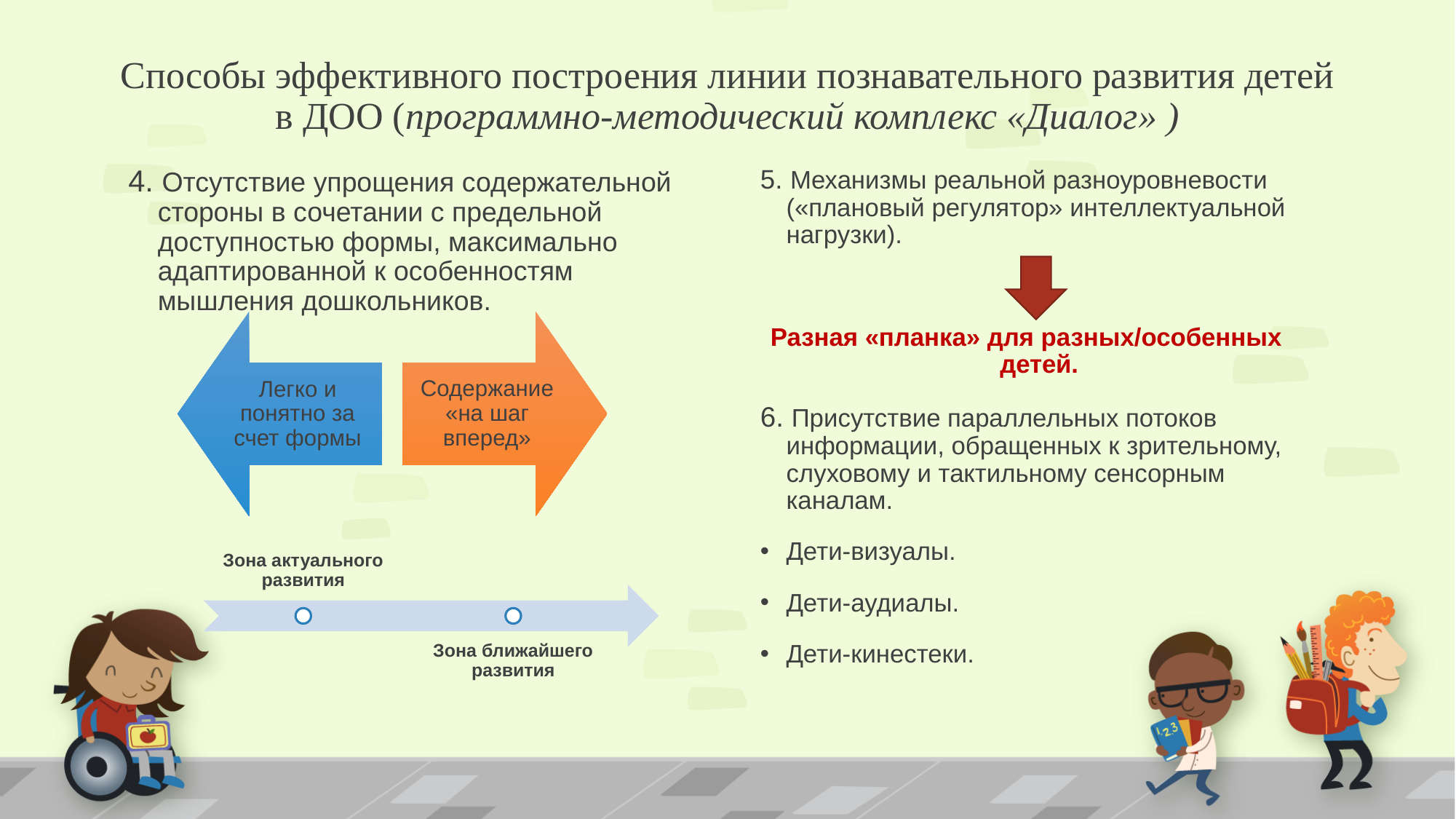

# Способы эффективного построения линии познавательного развития детей в ДОО (программно-методический комплекс «Диалог» )
4. Отсутствие упрощения содержательной стороны в сочетании с предельной доступностью формы, максимально адаптированной к особенностям мышления дошкольников.

5. Механизмы реальной разноуровневости («плановый регулятор» интеллектуальной нагрузки).

Разная «планка» для разных/особенных детей.
6. Присутствие параллельных потоков информации, обращенных к зрительному, слуховому и тактильному сенсорным каналам.
Дети-визуалы.
Дети-аудиалы.
Дети-кинестеки.

Легко и понятно за счет формы
Содержание «на шаг вперед»
Зона актуального развития
Зона ближайшего развития